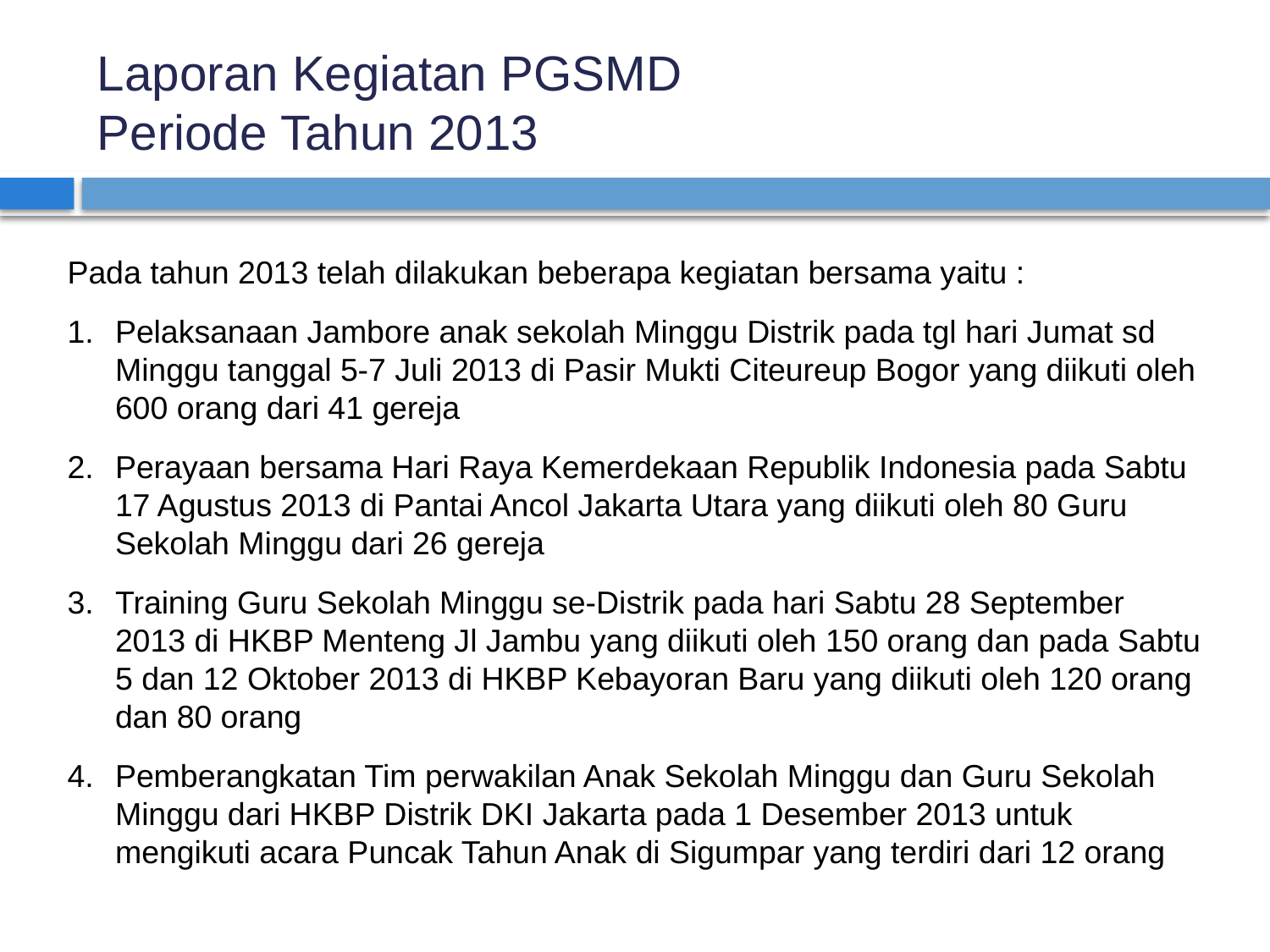

# Laporan Kegiatan PGSMD Periode Tahun 2013
Pada tahun 2013 telah dilakukan beberapa kegiatan bersama yaitu :
Pelaksanaan Jambore anak sekolah Minggu Distrik pada tgl hari Jumat sd Minggu tanggal 5-7 Juli 2013 di Pasir Mukti Citeureup Bogor yang diikuti oleh 600 orang dari 41 gereja
Perayaan bersama Hari Raya Kemerdekaan Republik Indonesia pada Sabtu 17 Agustus 2013 di Pantai Ancol Jakarta Utara yang diikuti oleh 80 Guru Sekolah Minggu dari 26 gereja
Training Guru Sekolah Minggu se-Distrik pada hari Sabtu 28 September 2013 di HKBP Menteng Jl Jambu yang diikuti oleh 150 orang dan pada Sabtu 5 dan 12 Oktober 2013 di HKBP Kebayoran Baru yang diikuti oleh 120 orang dan 80 orang
Pemberangkatan Tim perwakilan Anak Sekolah Minggu dan Guru Sekolah Minggu dari HKBP Distrik DKI Jakarta pada 1 Desember 2013 untuk mengikuti acara Puncak Tahun Anak di Sigumpar yang terdiri dari 12 orang